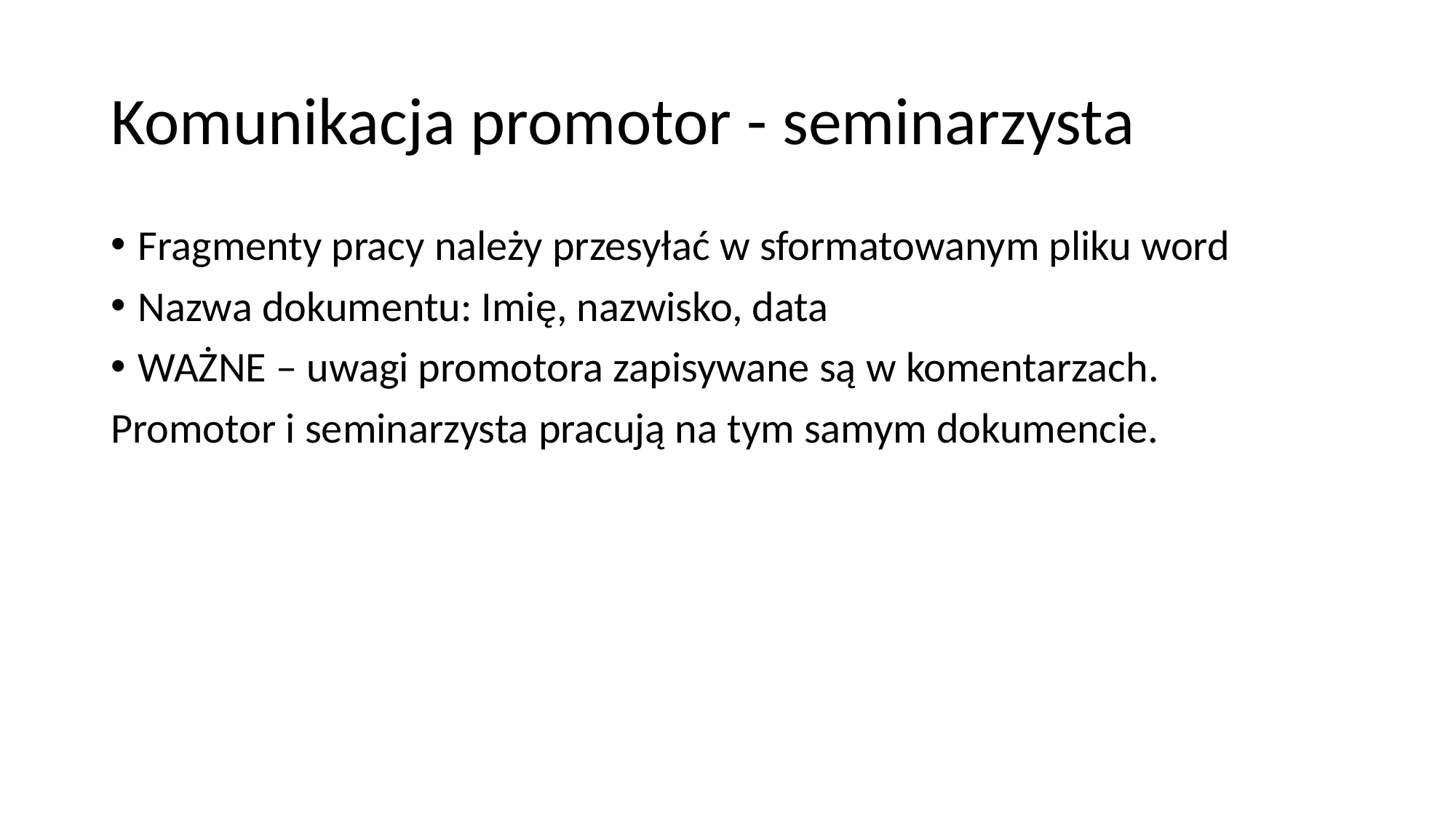

# Komunikacja promotor - seminarzysta
Fragmenty pracy należy przesyłać w sformatowanym pliku word
Nazwa dokumentu: Imię, nazwisko, data
WAŻNE – uwagi promotora zapisywane są w komentarzach.
Promotor i seminarzysta pracują na tym samym dokumencie.